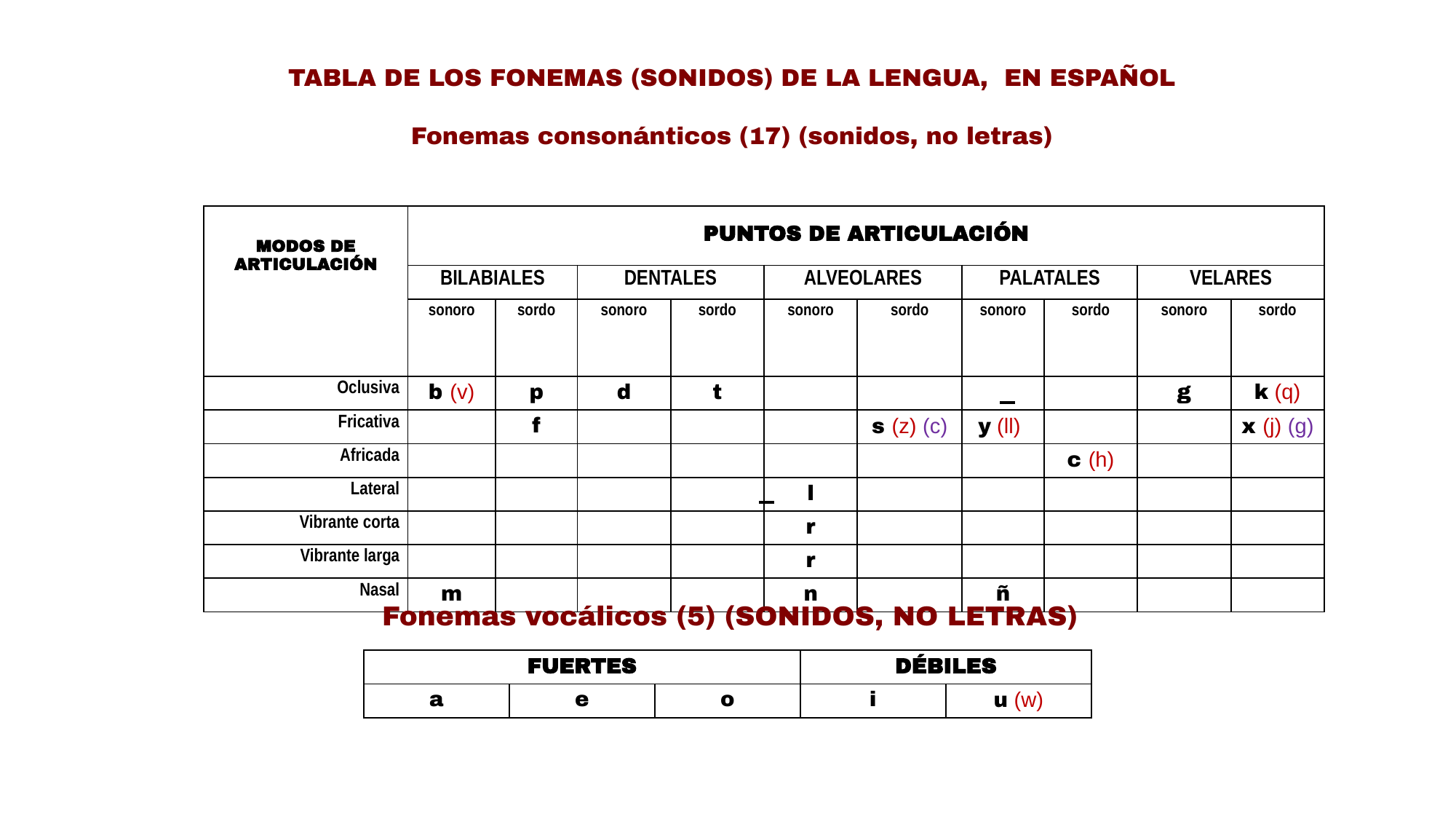

TABLA DE LOS FONEMAS (SONIDOS) DE LA LENGUA,  EN ESPAÑOL

Fonemas consonánticos (17) (sonidos, no letras)
| MODOS DE ARTICULACIÓN | PUNTOS DE ARTICULACIÓN |  |  |  |  |  |  |  |  |  |
| --- | --- | --- | --- | --- | --- | --- | --- | --- | --- | --- |
|  | BILABIALES |  | DENTALES |  | ALVEOLARES |  | PALATALES |  | VELARES |  |
|  | sonoro | sordo | sonoro | sordo | sonoro | sordo | sonoro | sordo | sonoro | sordo |
| Oclusiva | b (v) | p | d | t |  |  |  |  | g | k (q) |
| Fricativa |  | f |  |  |  | s (z) (c) | y (ll) |  |  | x (j) (g) |
| Africada |  |  |  |  |  |  |  | c (h) |  |  |
| Lateral |  |  |  |  | l |  |  |  |  |  |
| Vibrante corta |  |  |  |  | r |  |  |  |  |  |
| Vibrante larga |  |  |  |  | r |  |  |  |  |  |
| Nasal | m |  |  |  | n |  | ñ |  |  |  |

Fonemas vocálicos (5) (SONIDOS, NO LETRAS)
| FUERTES |  |  | DÉBILES |  |
| --- | --- | --- | --- | --- |
| a | e | o | i | u (w) |